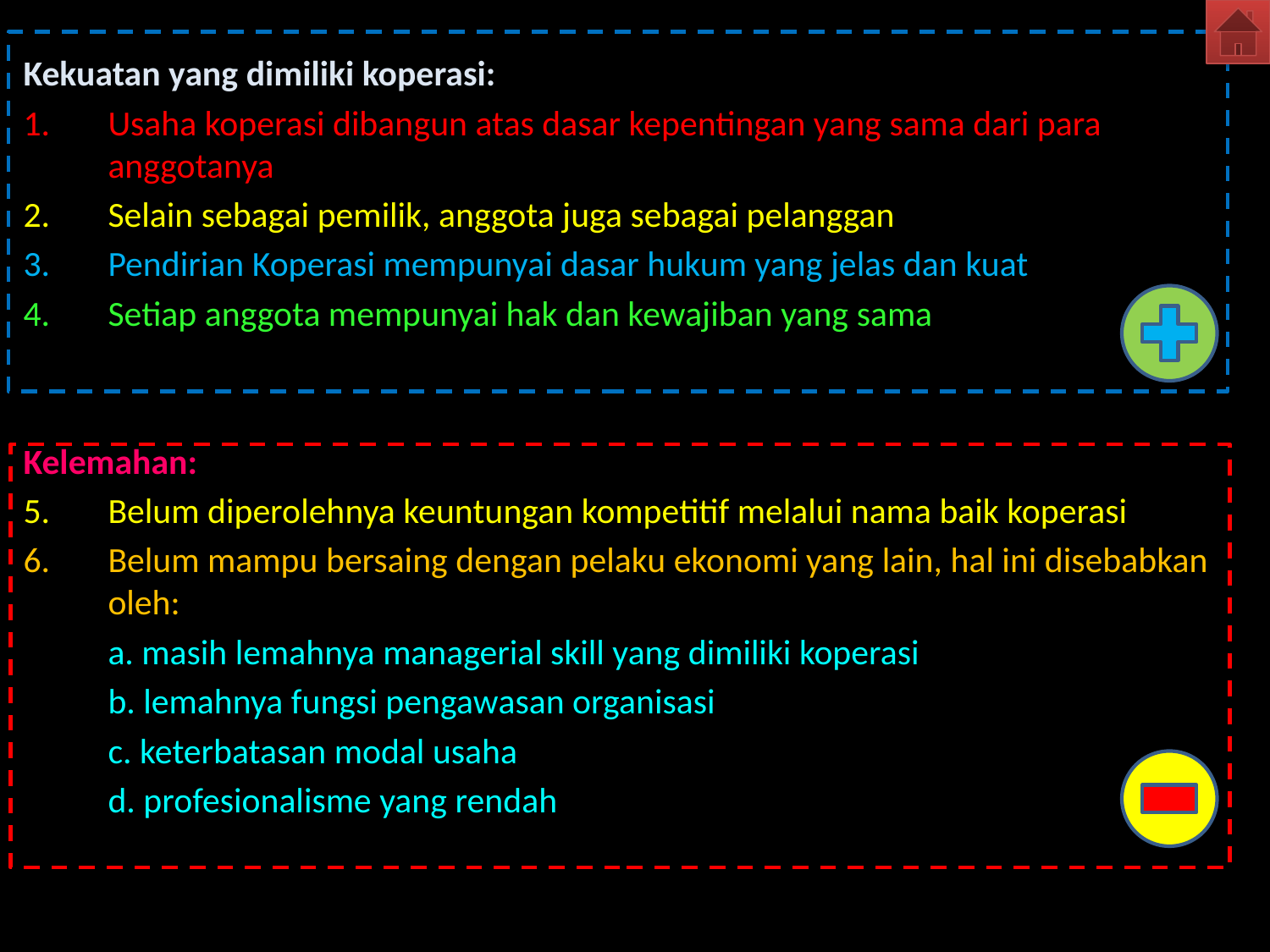

Kekuatan yang dimiliki koperasi:
Usaha koperasi dibangun atas dasar kepentingan yang sama dari para anggotanya
Selain sebagai pemilik, anggota juga sebagai pelanggan
Pendirian Koperasi mempunyai dasar hukum yang jelas dan kuat
Setiap anggota mempunyai hak dan kewajiban yang sama

Kelemahan:
Belum diperolehnya keuntungan kompetitif melalui nama baik koperasi
Belum mampu bersaing dengan pelaku ekonomi yang lain, hal ini disebabkan oleh:
	a. masih lemahnya managerial skill yang dimiliki koperasi
	b. lemahnya fungsi pengawasan organisasi
	c. keterbatasan modal usaha
	d. profesionalisme yang rendah